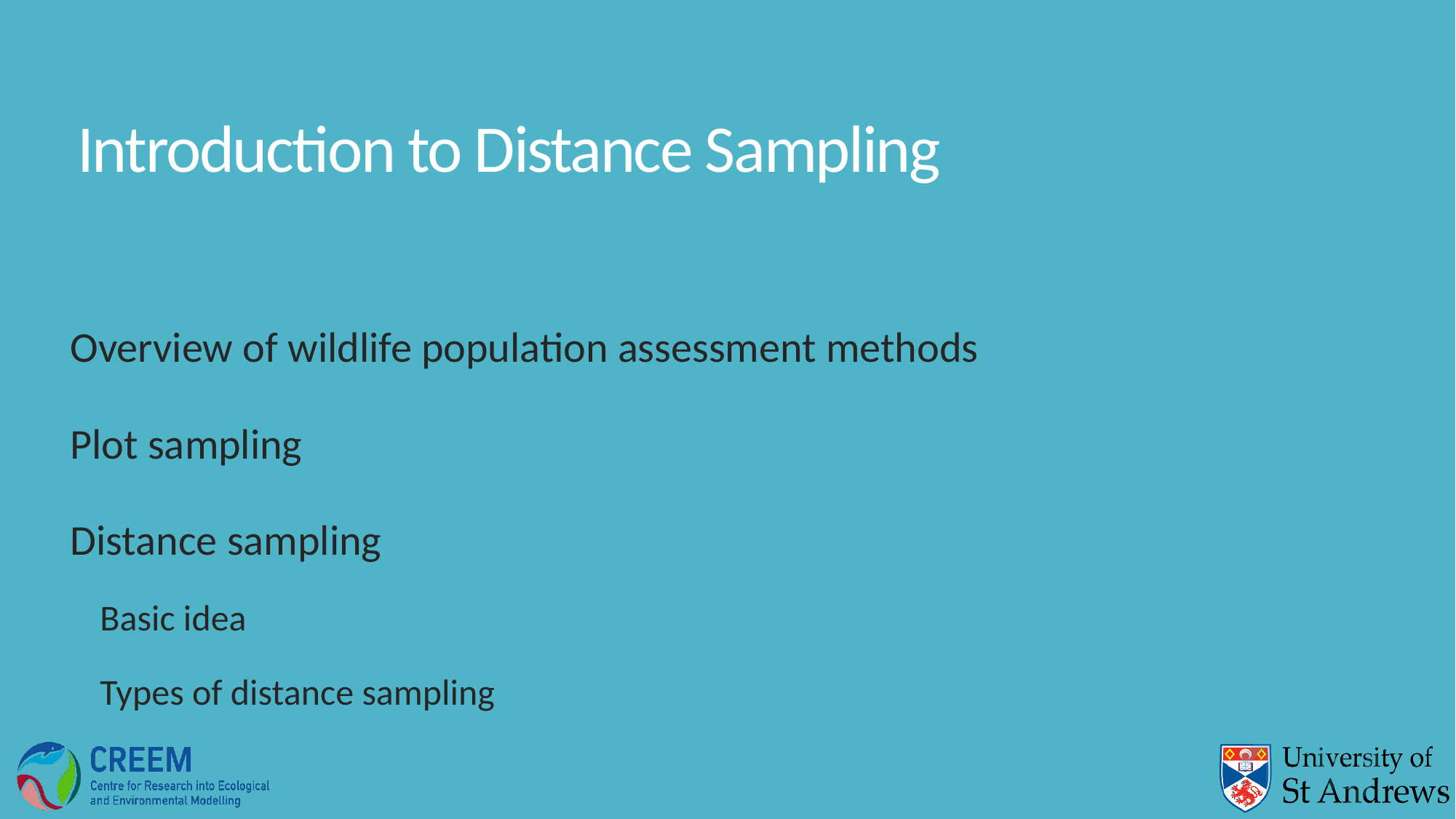

# Introduction to Distance Sampling
Overview of wildlife population assessment methods
Plot sampling
Distance sampling
Basic idea
Types of distance sampling
19